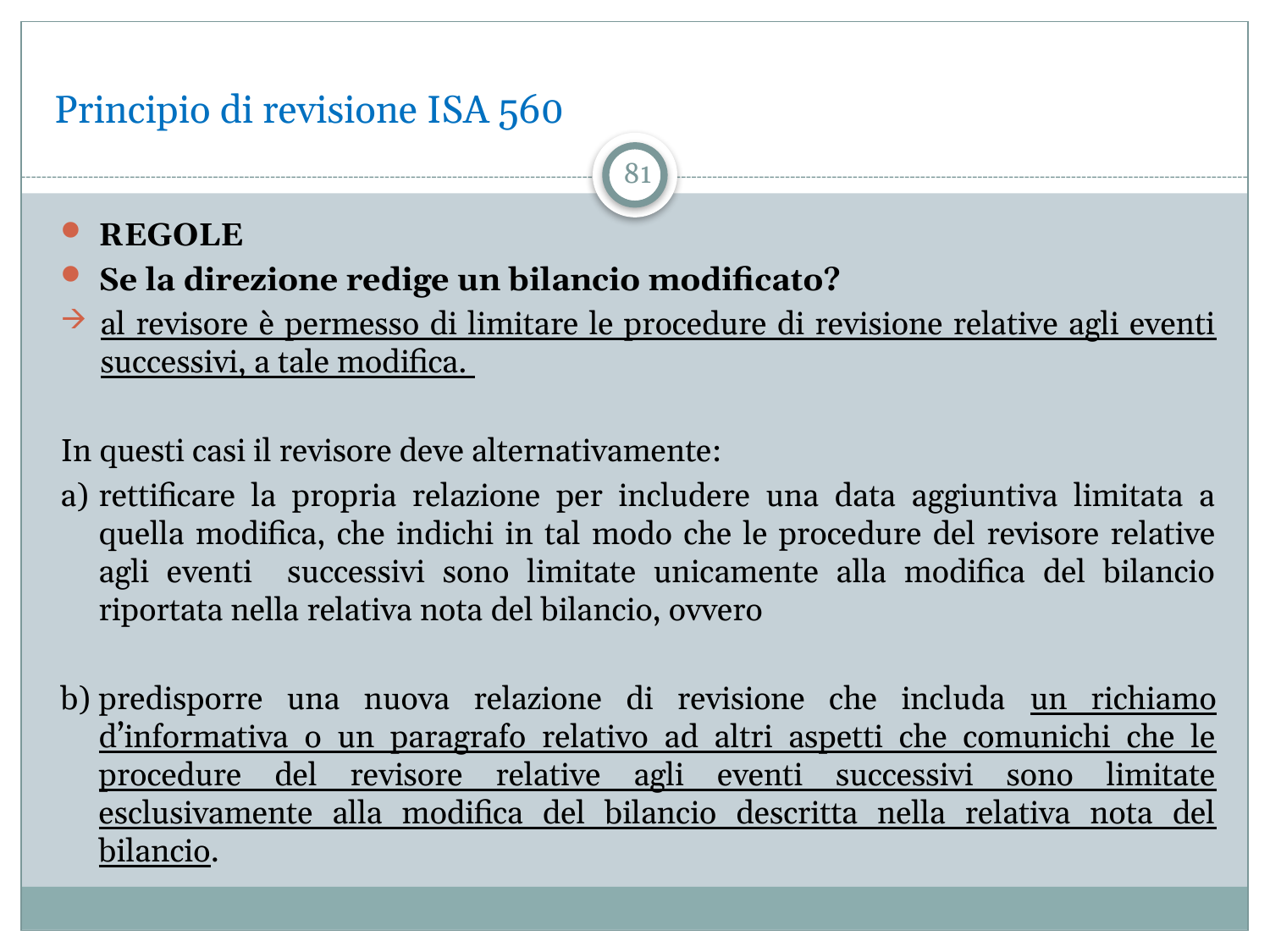

# Principio di revisione ISA 560
81
REGOLE
Se la direzione redige un bilancio modificato?
al revisore è permesso di limitare le procedure di revisione relative agli eventi successivi, a tale modifica.

In questi casi il revisore deve alternativamente:
a)	rettificare la propria relazione per includere una data aggiuntiva limitata a quella modifica, che indichi in tal modo che le procedure del revisore relative agli eventi  successivi sono limitate unicamente alla modifica del bilancio riportata nella relativa nota del bilancio, ovvero

b)	predisporre una nuova relazione di revisione che includa un richiamo d’informativa o un paragrafo relativo ad altri aspetti che comunichi che le procedure del revisore relative agli eventi successivi sono limitate esclusivamente alla modifica del bilancio descritta nella relativa nota del bilancio.